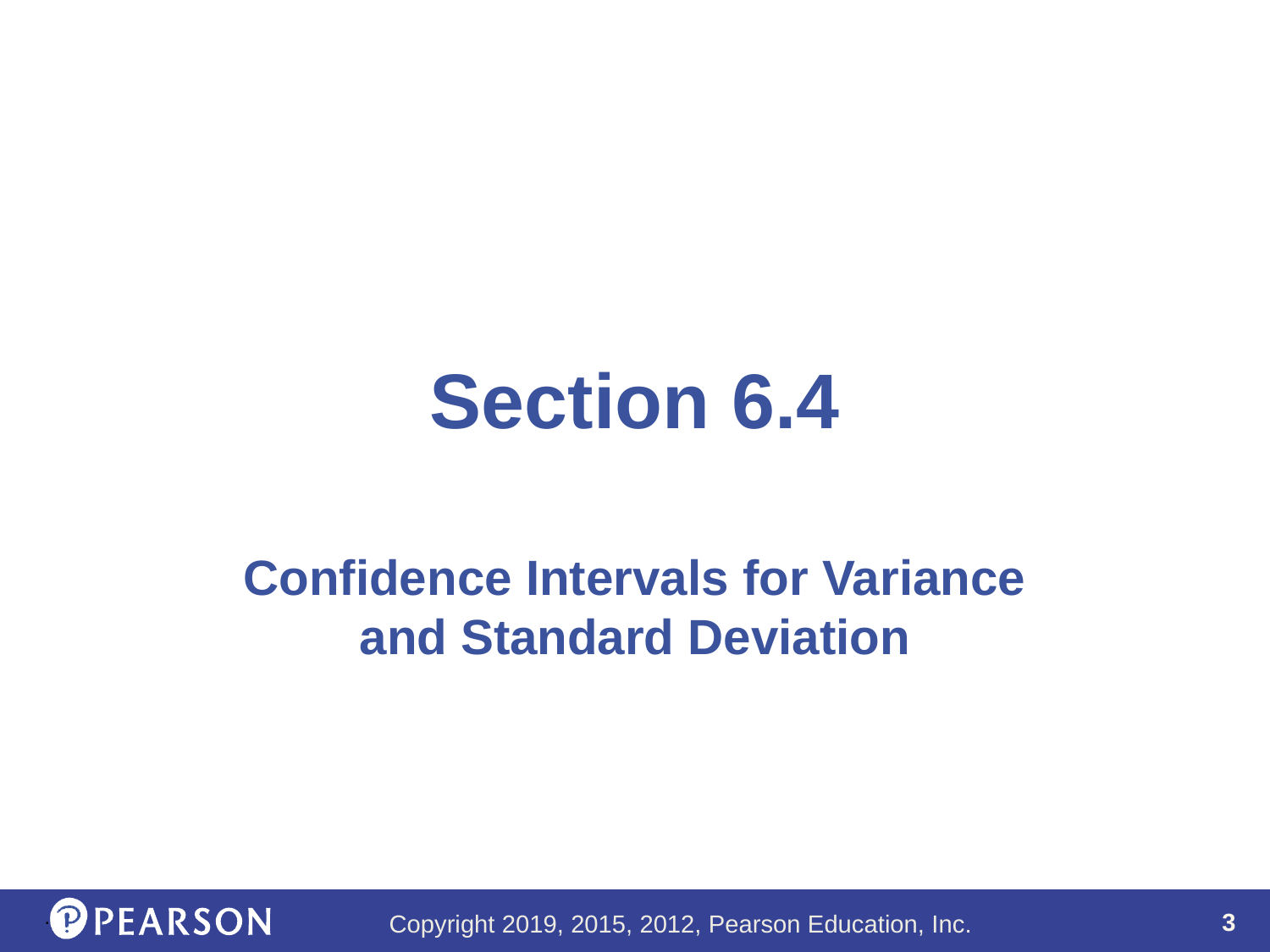

# Section 6.4
Confidence Intervals for Variance and Standard Deviation
.